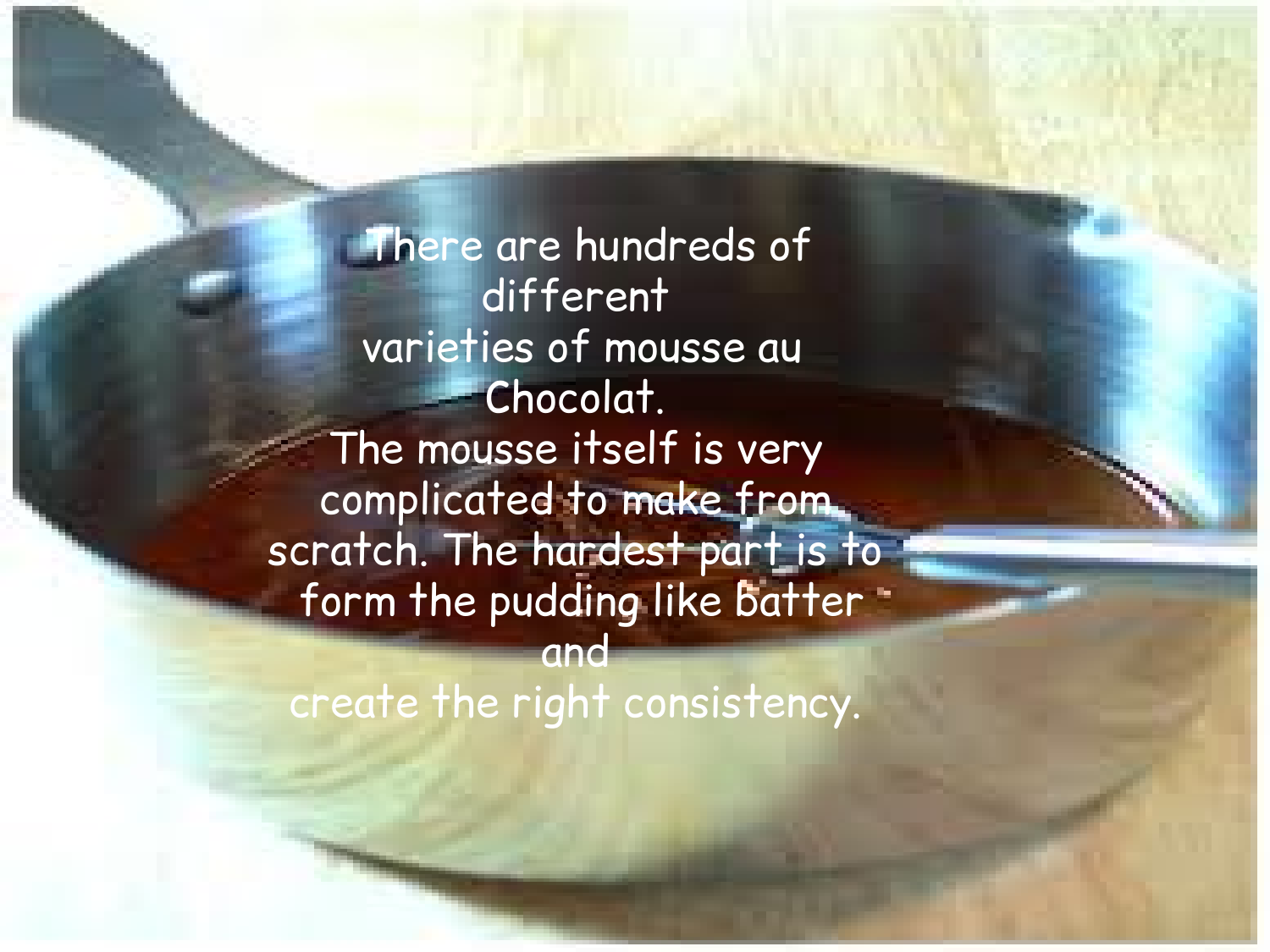

There are hundreds of different
varieties of mousse au Chocolat.
The mousse itself is very
complicated to make from
scratch. The hardest part is to
form the pudding like batter and
create the right consistency.